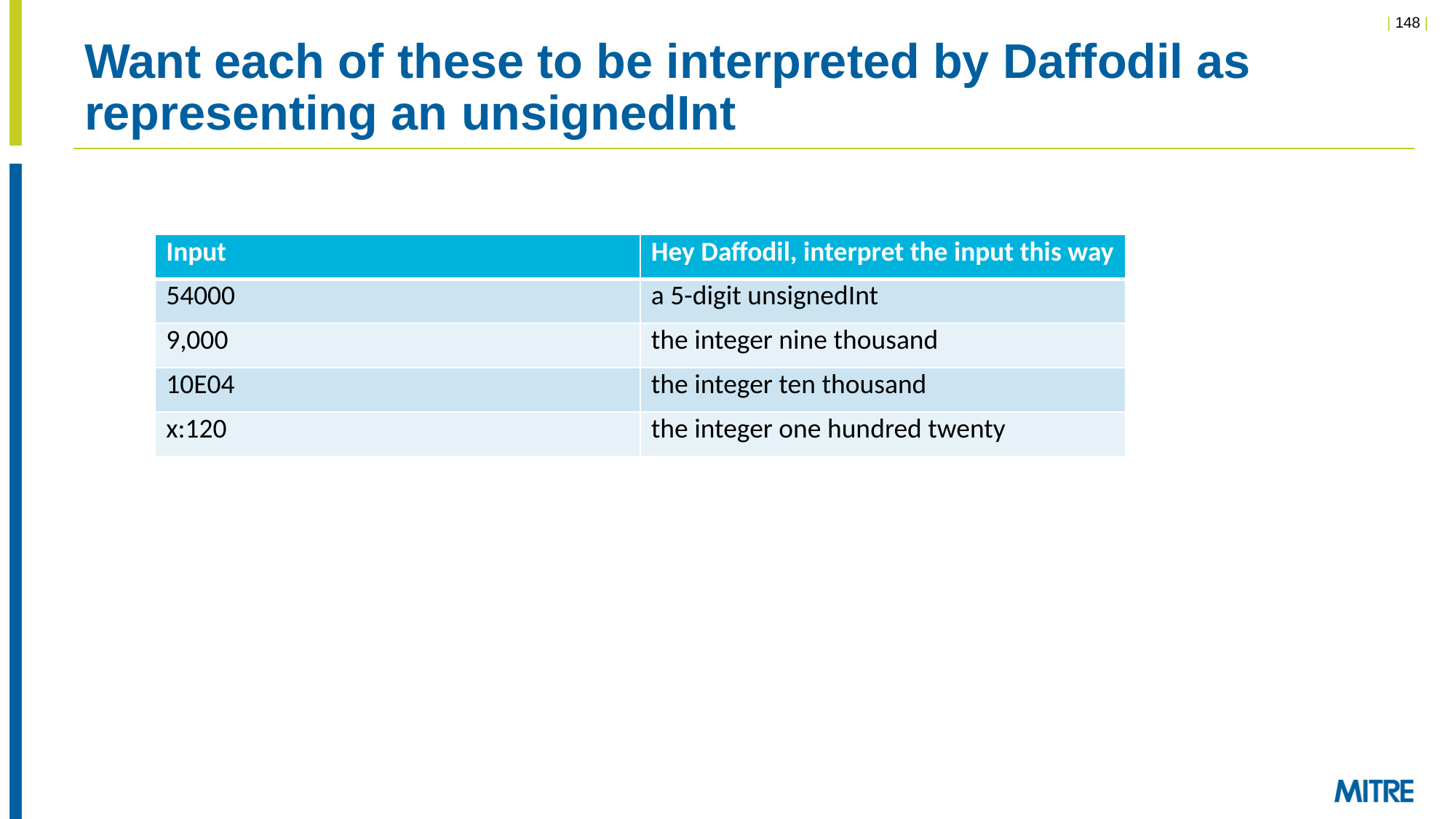

# Want each of these to be interpreted by Daffodil as representing an unsignedInt
| Input | Hey Daffodil, interpret the input this way |
| --- | --- |
| 54000 | a 5-digit unsignedInt |
| 9,000 | the integer nine thousand |
| 10E04 | the integer ten thousand |
| x:120 | the integer one hundred twenty |